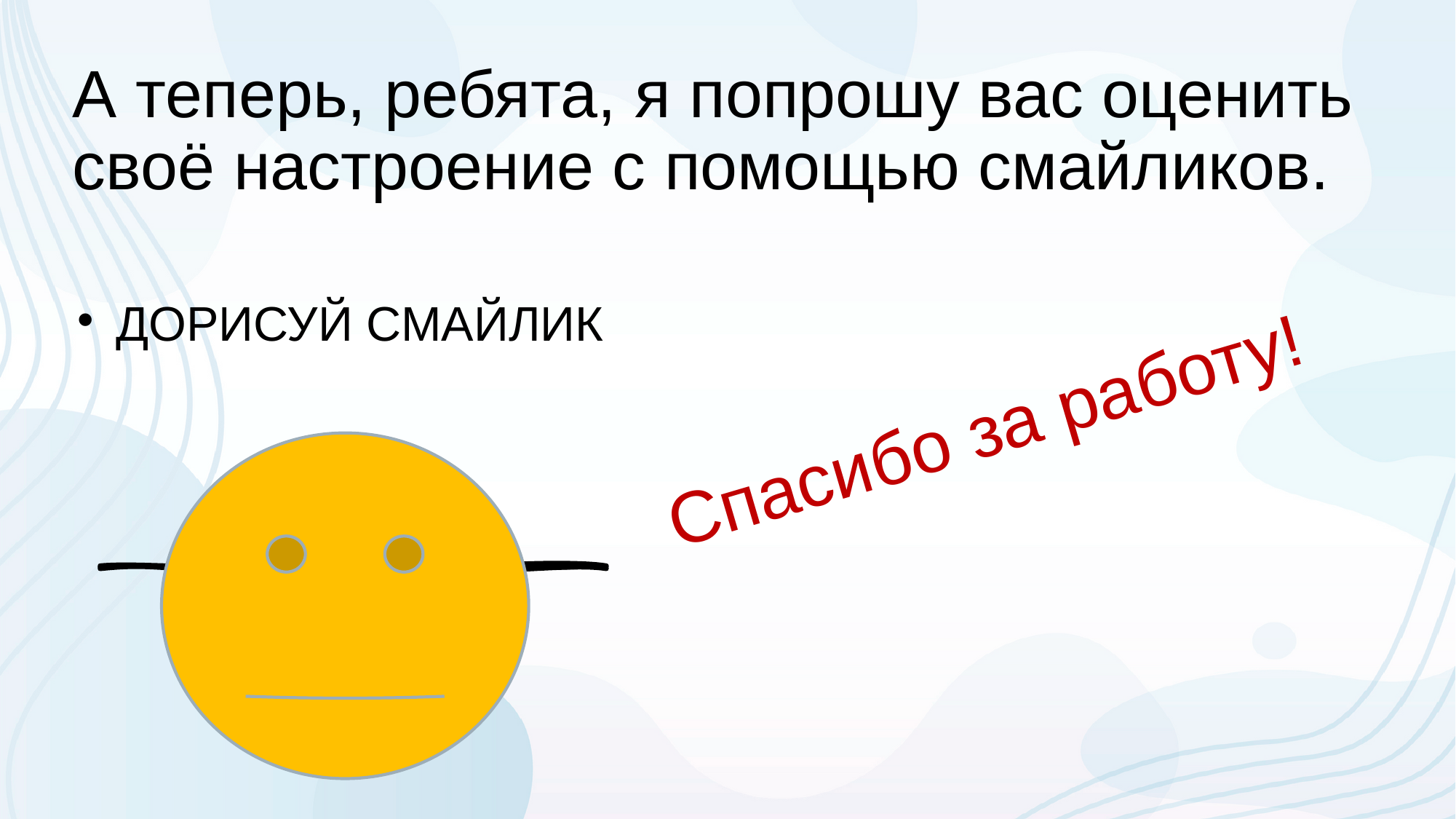

# А теперь, ребята, я попрошу вас оценить своё настроение с помощью смайликов.
ДОРИСУЙ СМАЙЛИК
Спасибо за работу!